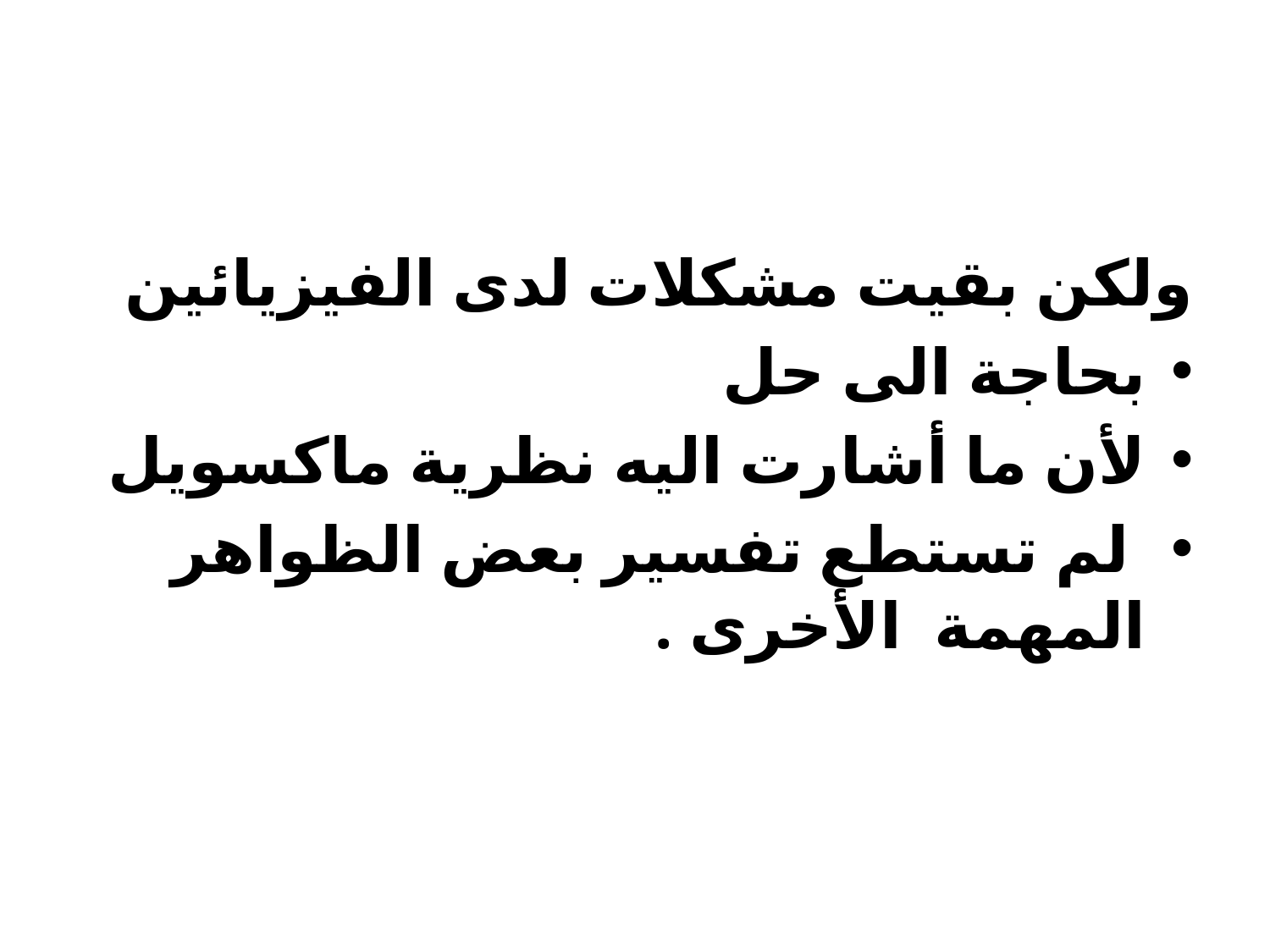

ولكن بقيت مشكلات لدى الفيزيائين
بحاجة الى حل
لأن ما أشارت اليه نظرية ماكسويل
 لم تستطع تفسير بعض الظواهر المهمة  الأخرى .